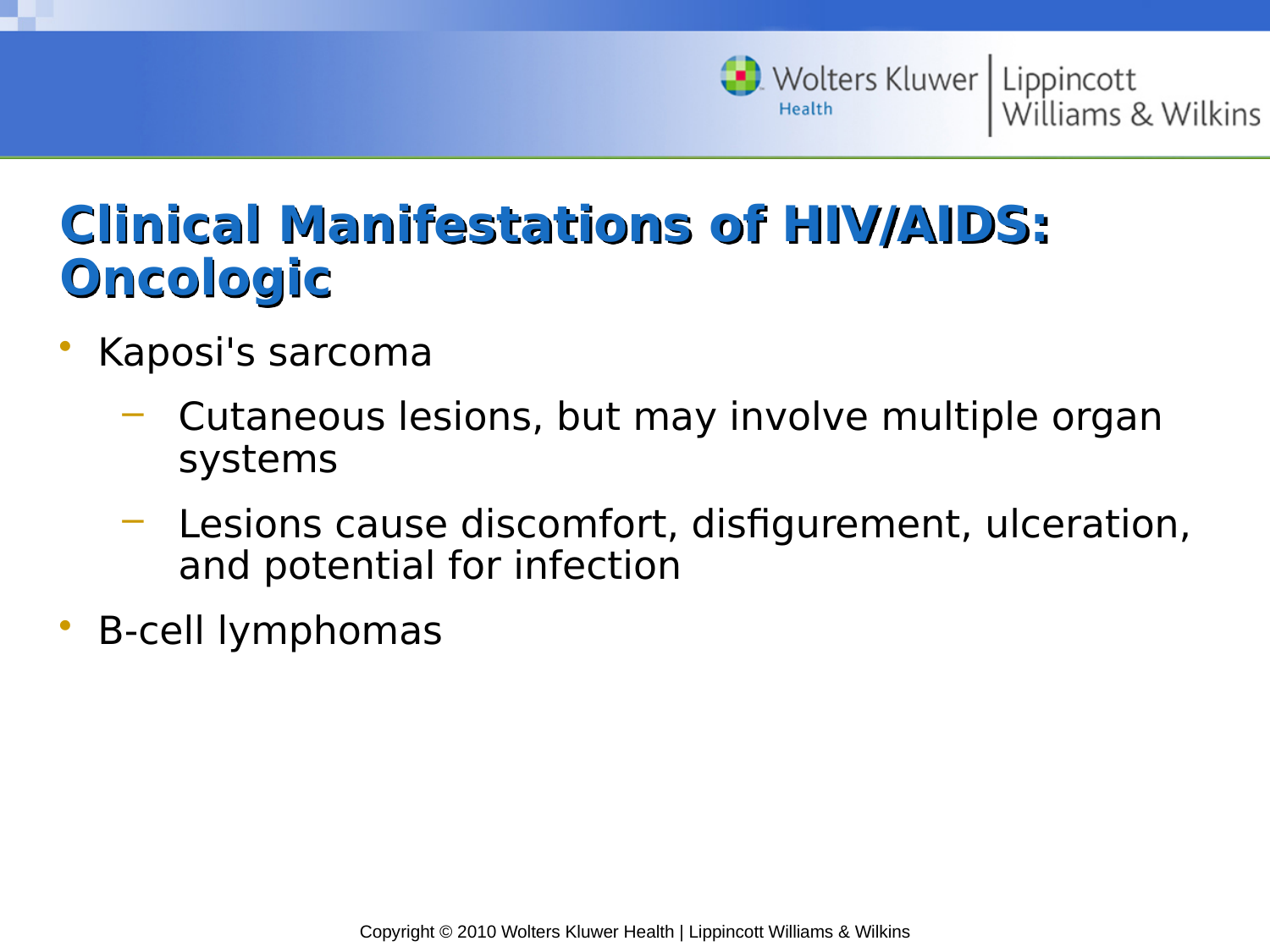

# Clinical Manifestations of HIV/AIDS: Oncologic
Kaposi's sarcoma
Cutaneous lesions, but may involve multiple organ systems
Lesions cause discomfort, disfigurement, ulceration, and potential for infection
B-cell lymphomas